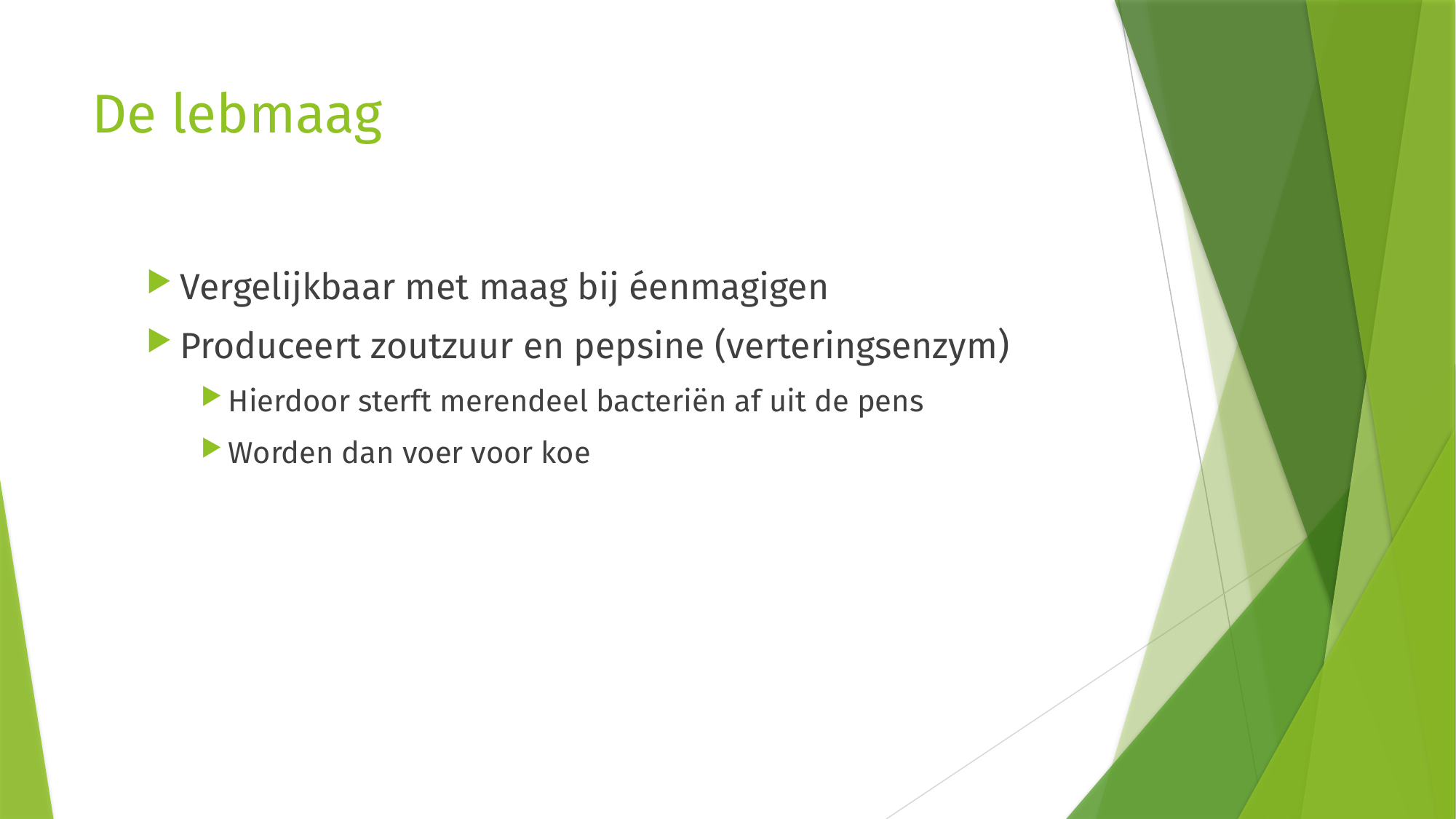

# De lebmaag
Vergelijkbaar met maag bij éenmagigen
Produceert zoutzuur en pepsine (verteringsenzym)
Hierdoor sterft merendeel bacteriën af uit de pens
Worden dan voer voor koe